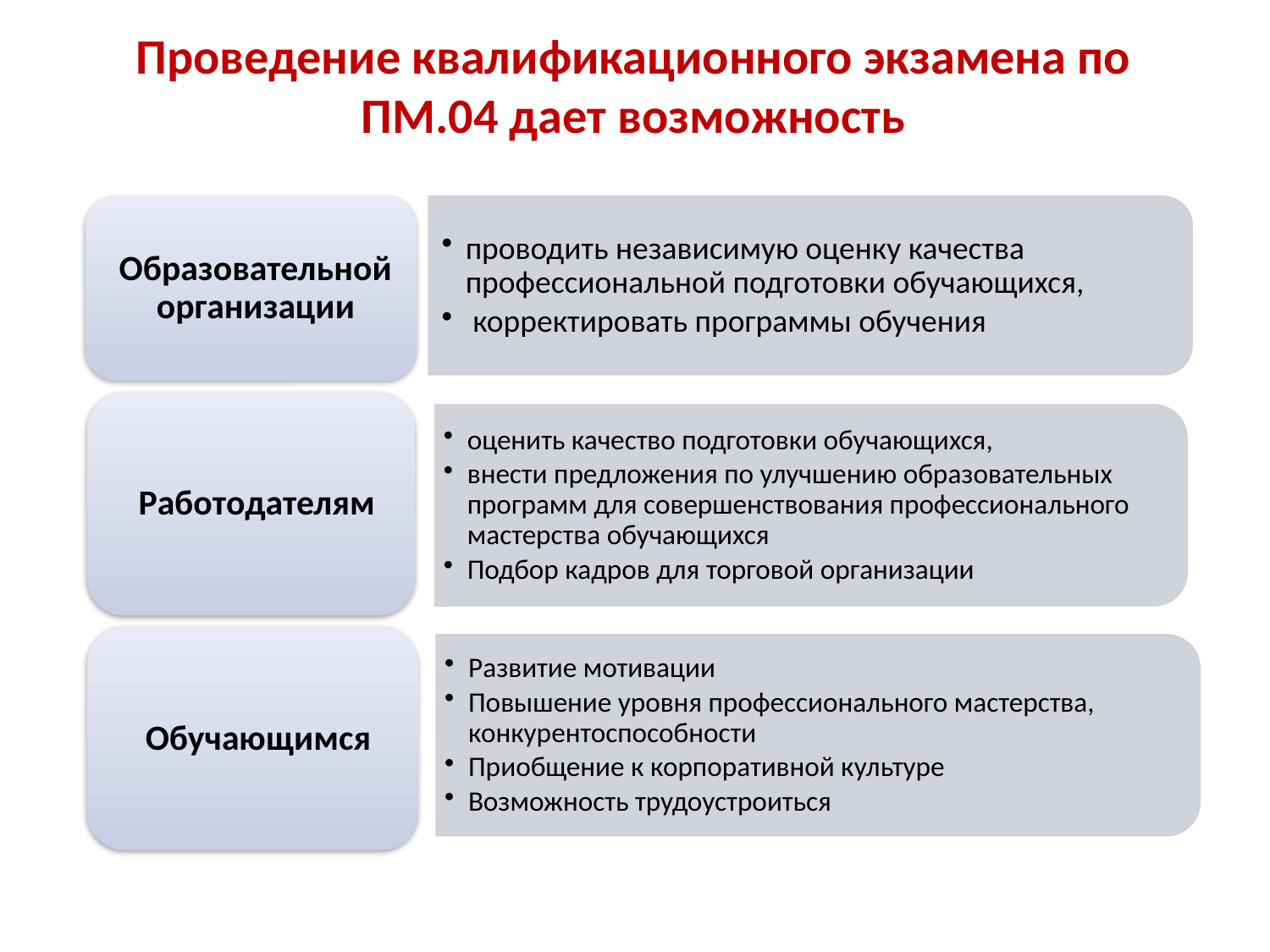

# Проведение квалификационного экзамена по ПМ.04 дает возможность
проводить независимую оценку качества профессиональной подготовки обучающихся,
 корректировать программы обучения
Образовательной организации
оценить качество подготовки обучающихся,
внести предложения по улучшению образовательных программ для совершенствования профессионального мастерства обучающихся
Подбор кадров для торговой организации
Работодателям
Развитие мотивации
Повышение уровня профессионального мастерства, конкурентоспособности
Приобщение к корпоративной культуре
Возможность трудоустроиться
Обучающимся